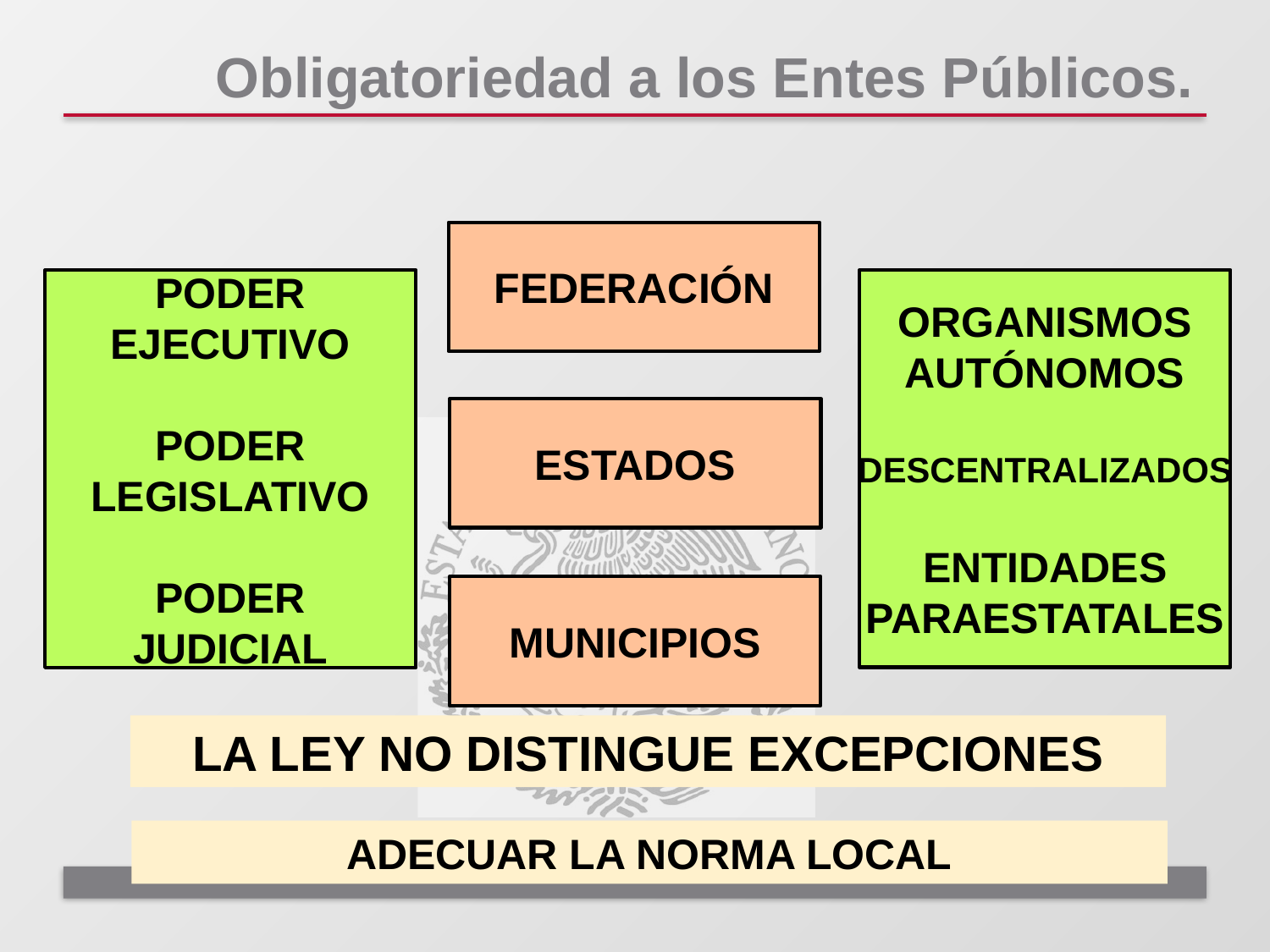

# Obligatoriedad a los Entes Públicos.
FEDERACIÓN
ESTADOS
MUNICIPIOS
ORGANISMOS
AUTÓNOMOS

DESCENTRALIZADOS

ENTIDADES
PARAESTATALES
PODER
EJECUTIVO

PODER
LEGISLATIVO

PODER
JUDICIAL
LA LEY NO DISTINGUE EXCEPCIONES
ADECUAR LA NORMA LOCAL